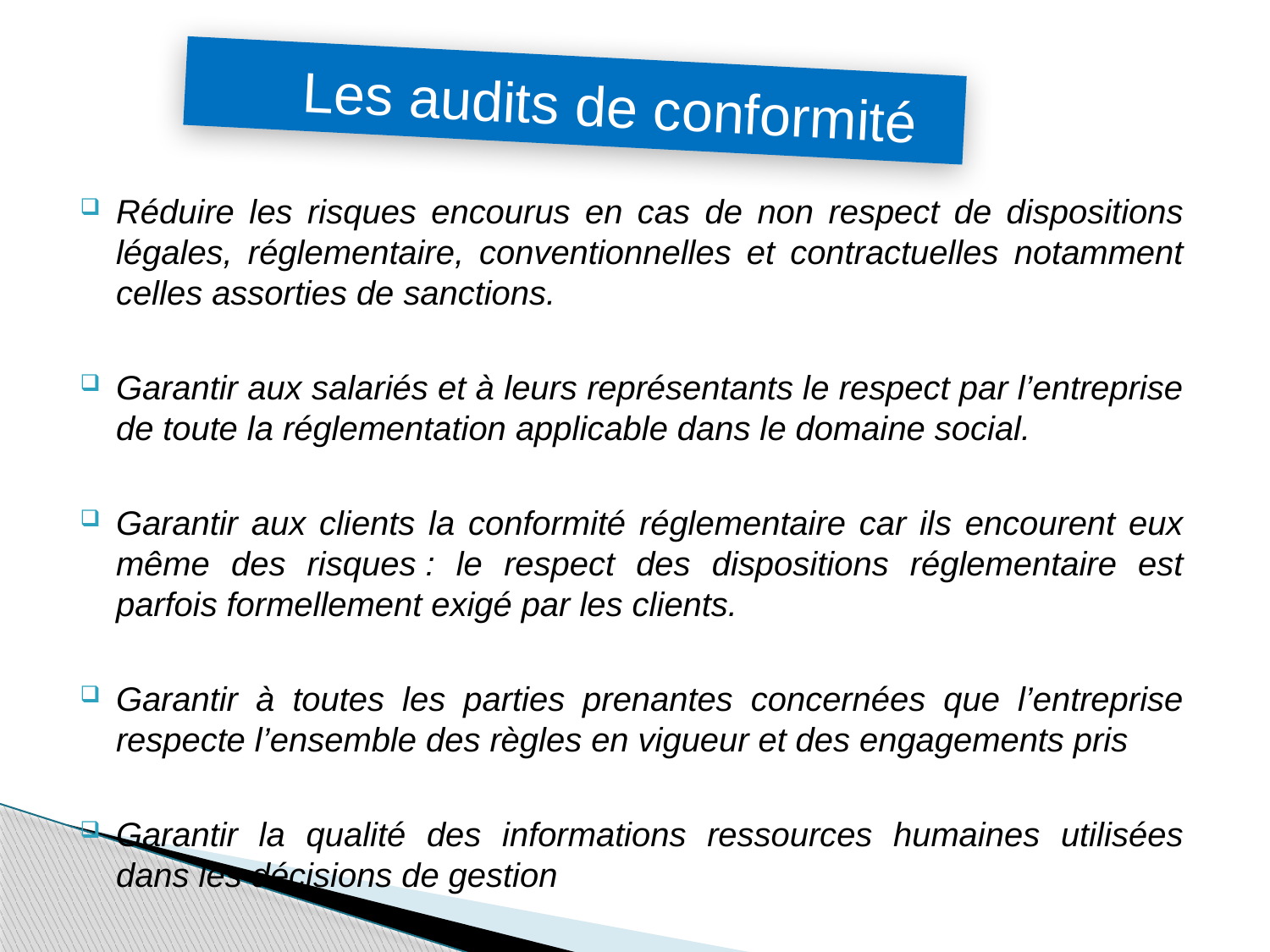

Les audits de conformité

Réduire les risques encourus en cas de non respect de dispositions légales, réglementaire, conventionnelles et contractuelles notamment celles assorties de sanctions.

Garantir aux salariés et à leurs représentants le respect par l’entreprise de toute la réglementation applicable dans le domaine social.

Garantir aux clients la conformité réglementaire car ils encourent eux même des risques : le respect des dispositions réglementaire est parfois formellement exigé par les clients.

Garantir à toutes les parties prenantes concernées que l’entreprise respecte l’ensemble des règles en vigueur et des engagements pris

Garantir la qualité des informations ressources humaines utilisées dans les décisions de gestion